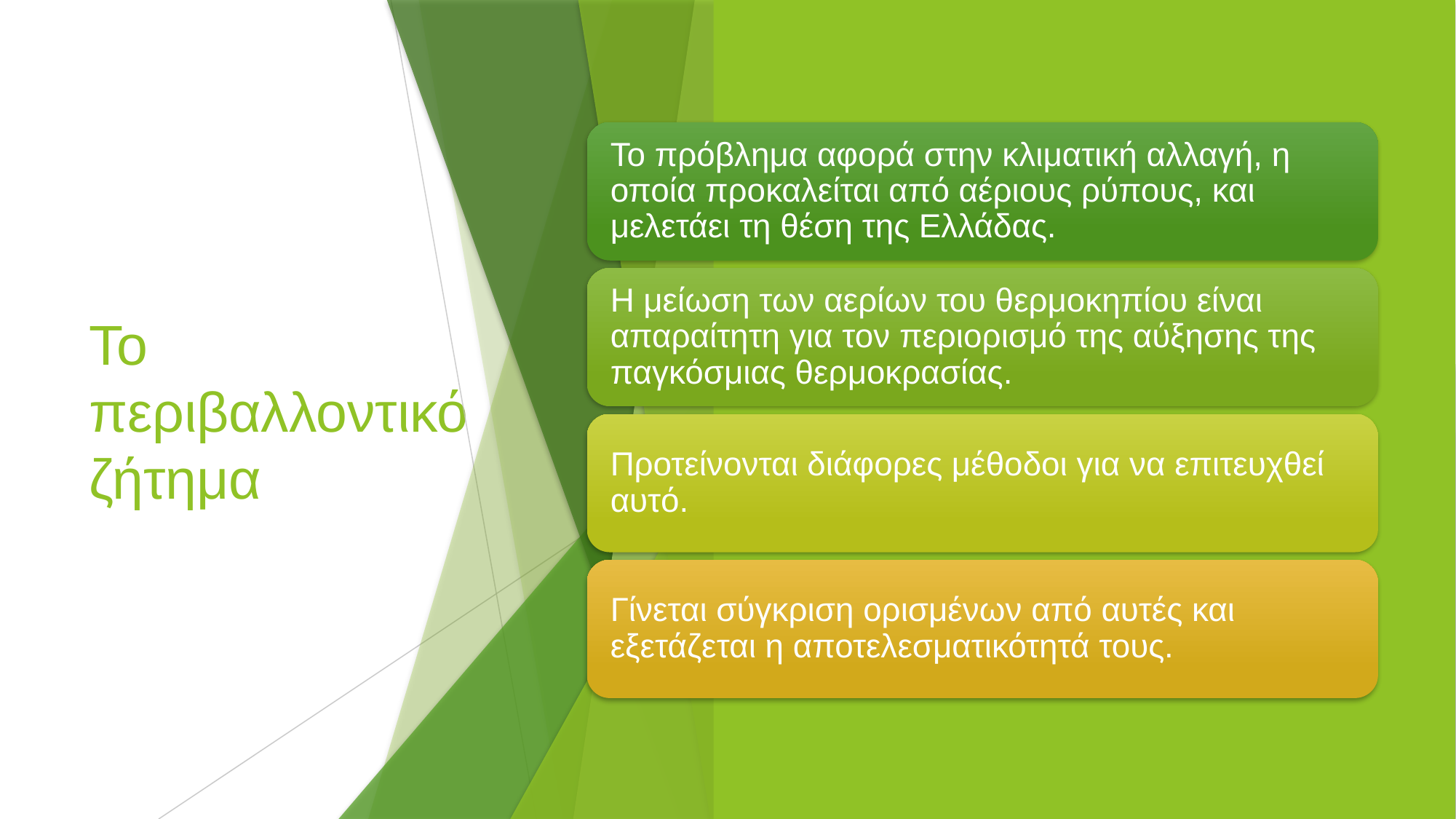

Το πρόβλημα αφορά στην κλιματική αλλαγή, η οποία προκαλείται από αέριους ρύπους, και μελετάει τη θέση της Ελλάδας.
Η μείωση των αερίων του θερμοκηπίου είναι απαραίτητη για τον περιορισμό της αύξησης της παγκόσμιας θερμοκρασίας.
Προτείνονται διάφορες μέθοδοι για να επιτευχθεί αυτό.
Γίνεται σύγκριση ορισμένων από αυτές και εξετάζεται η αποτελεσματικότητά τους.
# Το περιβαλλοντικό ζήτημα